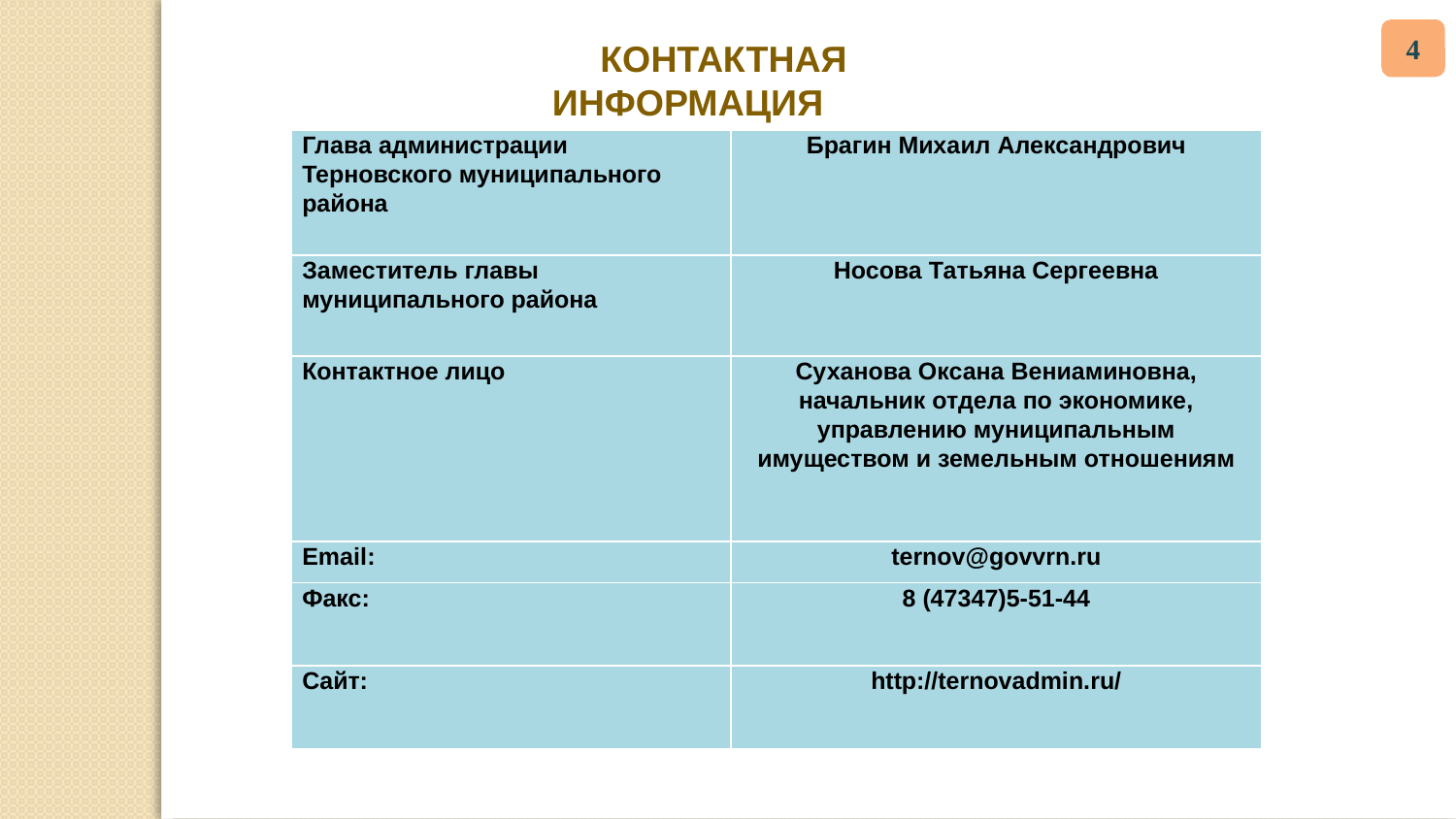

4
КОНТАКТНАЯ ИНФОРМАЦИЯ
| Глава администрации Терновского муниципального района | Брагин Михаил Александрович |
| --- | --- |
| Заместитель главы муниципального района | Носова Татьяна Сергеевна |
| Контактное лицо | Суханова Оксана Вениаминовна, начальник отдела по экономике, управлению муниципальным имуществом и земельным отношениям |
| Email: | ternov@govvrn.ru |
| Факс: | 8 (47347)5-51-44 |
| Сайт: | http://ternovadmin.ru/ |